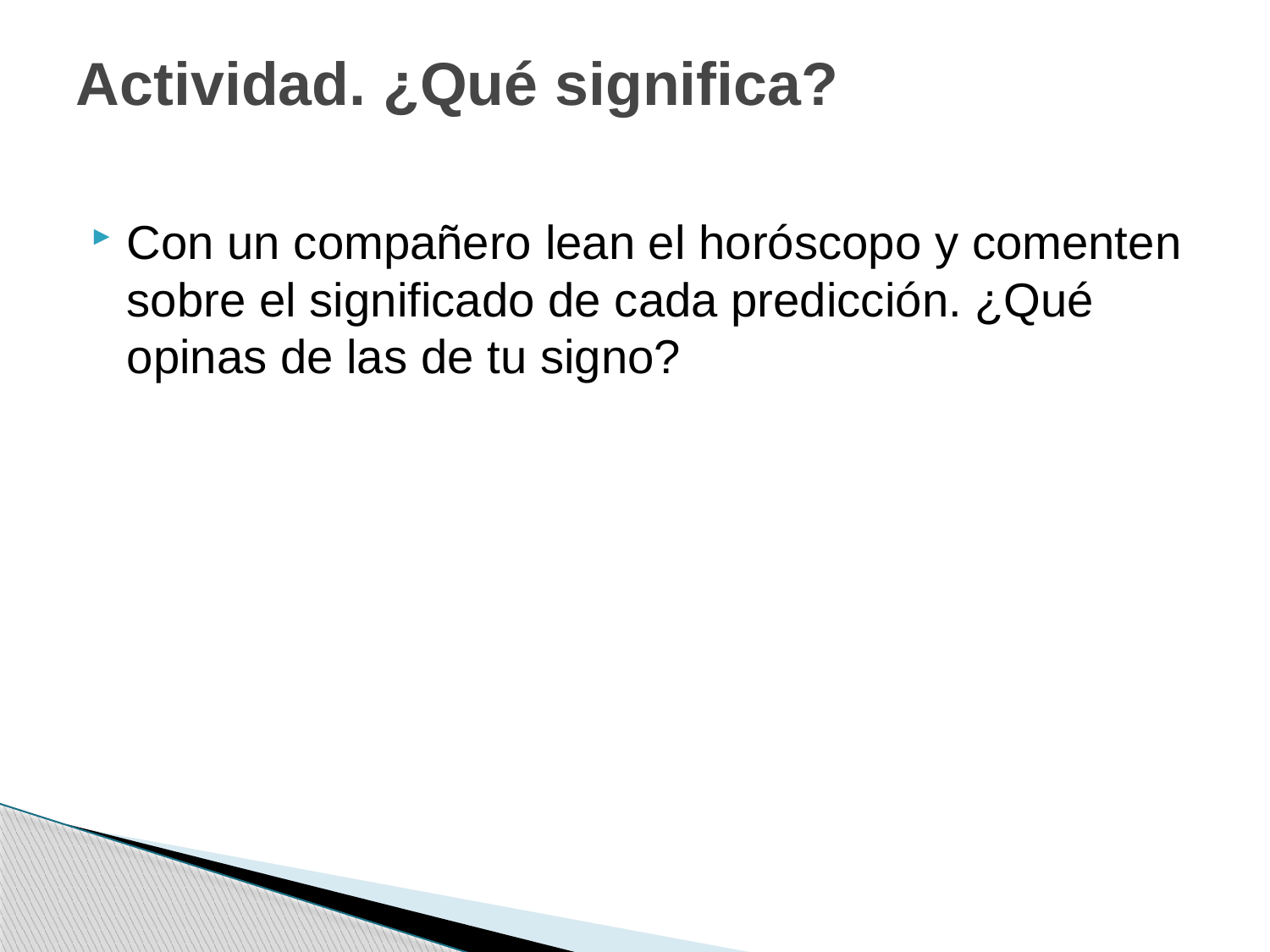

# Actividad. ¿Qué significa?
Con un compañero lean el horóscopo y comenten sobre el significado de cada predicción. ¿Qué opinas de las de tu signo?